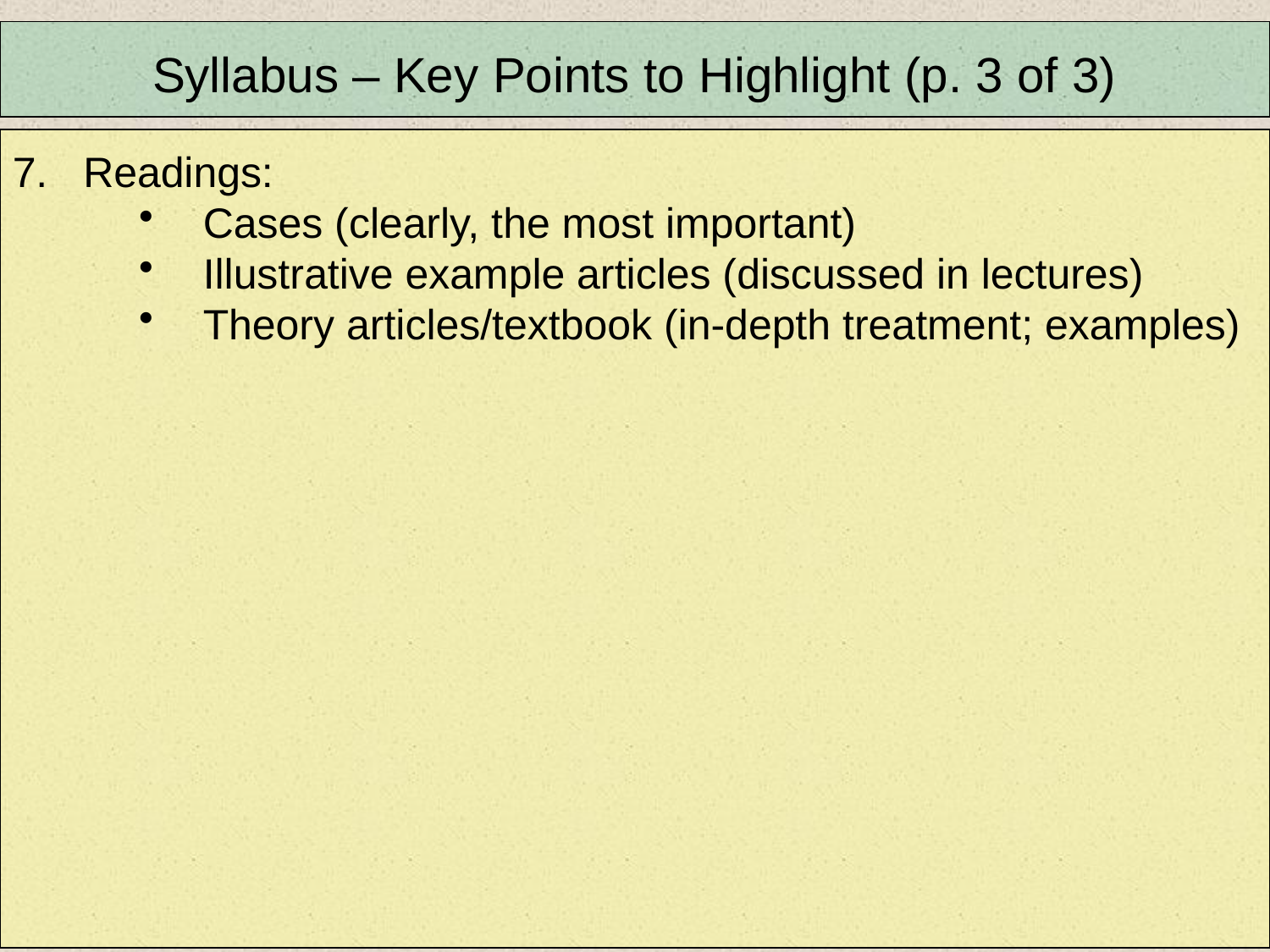

Syllabus – Key Points to Highlight (p. 3 of 3)

7.   Readings:
Cases (clearly, the most important)
Illustrative example articles (discussed in lectures)
Theory articles/textbook (in-depth treatment; examples)